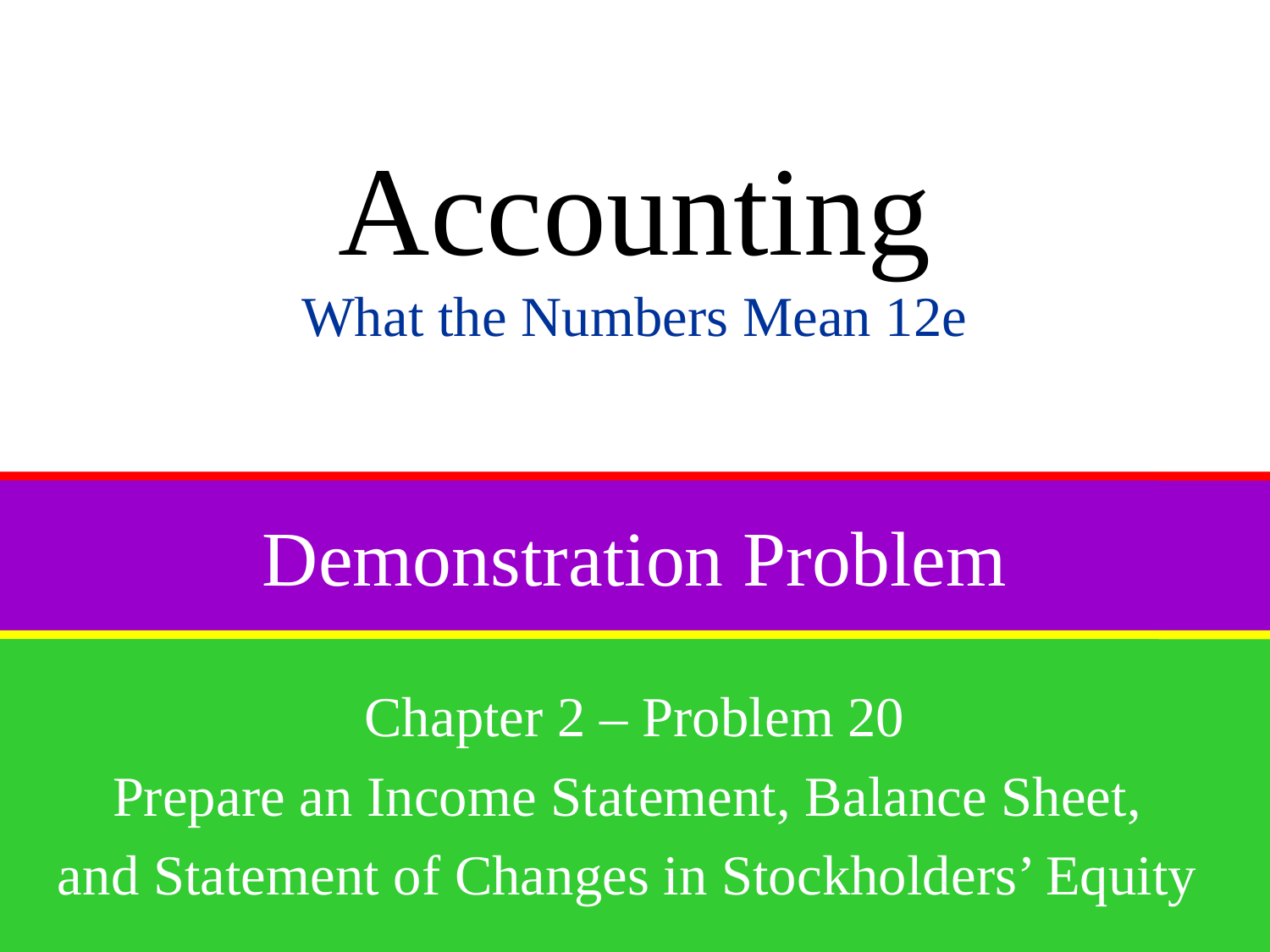

Accounting
What the Numbers Mean 12e
# Demonstration Problem

Chapter 2 – Problem 20
Prepare an Income Statement, Balance Sheet,
and Statement of Changes in Stockholders’ Equity